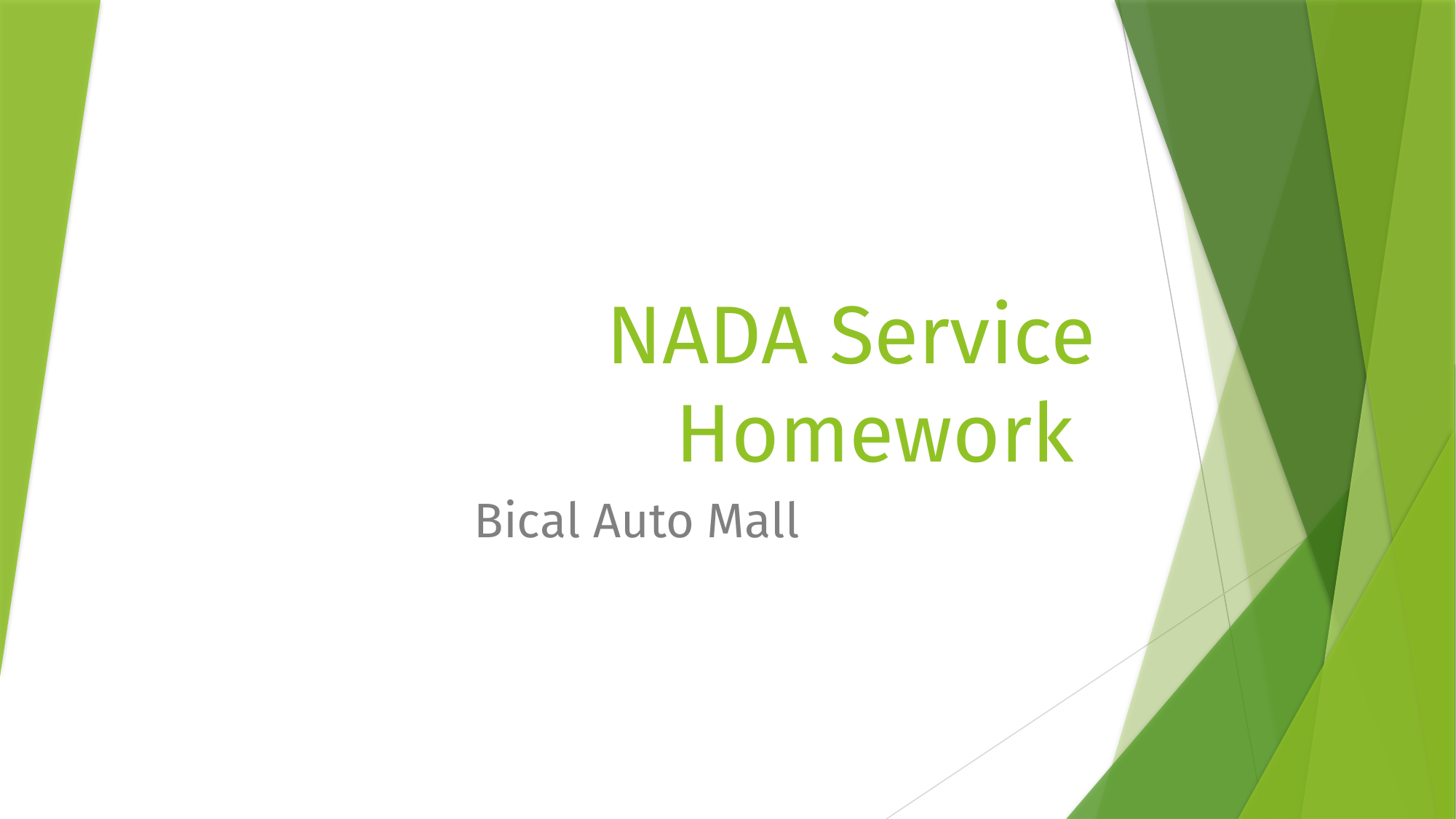

# NADA Service Homework
Bical Auto Mall